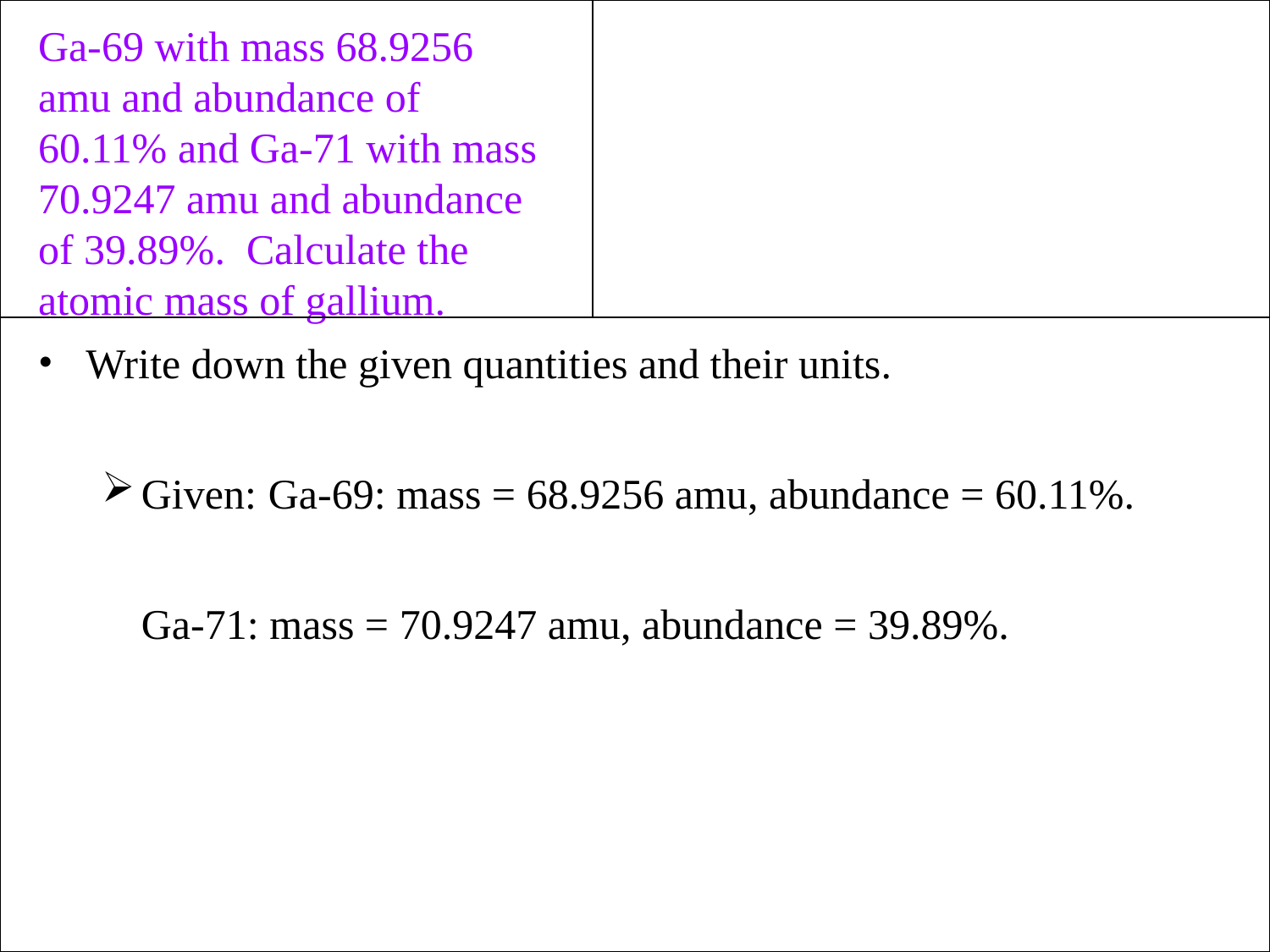

Ga-69 with mass 68.9256 amu and abundance of 60.11% and Ga-71 with mass 70.9247 amu and abundance of 39.89%.  Calculate the atomic mass of gallium.

Write down the given quantities and their units.
Given: 	Ga-69: mass = 68.9256 amu, abundance = 60.11%.
	Ga-71: mass = 70.9247 amu, abundance = 39.89%.